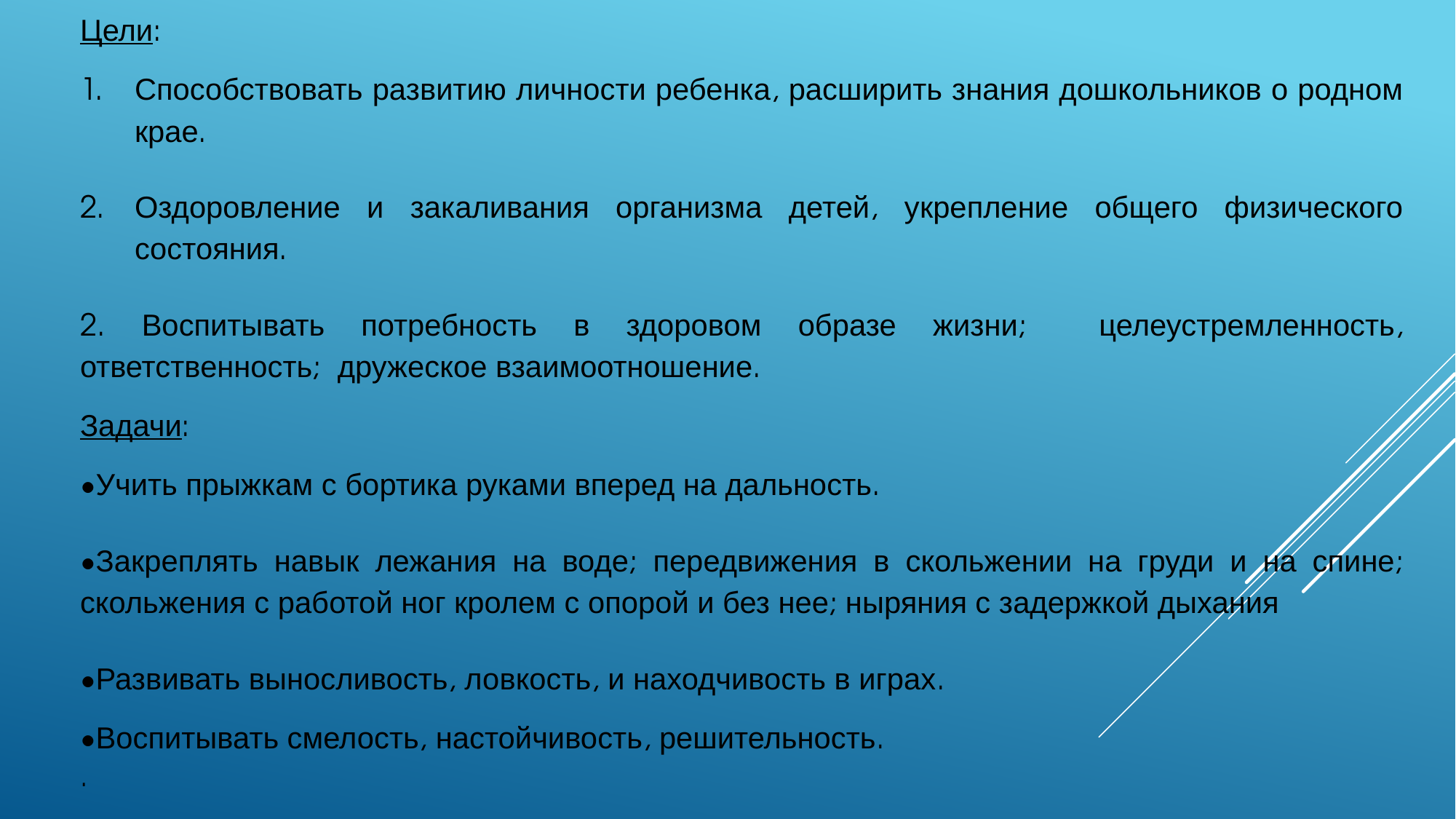

Цели:
Способствовать развитию личности ребенка, расширить знания дошкольников о родном крае.
Оздоровление и закаливания организма детей, укрепление общего физического состояния.
2. Воспитывать потребность в здоровом образе жизни;  целеустремленность, ответственность;  дружеское взаимоотношение.
Задачи:
•Учить прыжкам с бортика руками вперед на дальность.
•Закреплять навык лежания на воде; передвижения в скольжении на груди и на спине; скольжения с работой ног кролем с опорой и без нее; ныряния с задержкой дыхания
•Развивать выносливость, ловкость, и находчивость в играх.
•Воспитывать смелость, настойчивость, решительность.
.